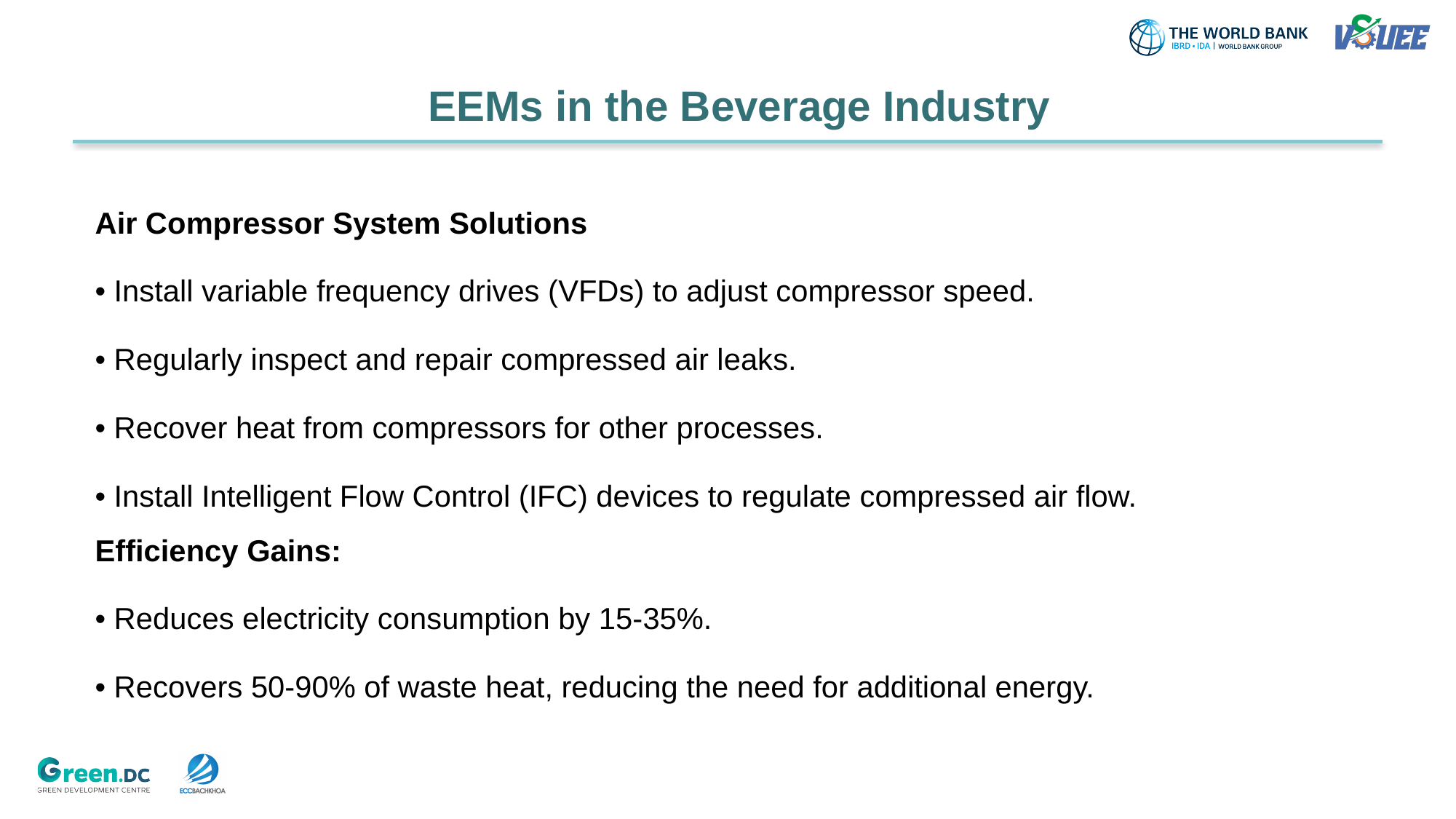

# EEMs in the Beverage Industry
Air Compressor System Solutions
• Install variable frequency drives (VFDs) to adjust compressor speed.
• Regularly inspect and repair compressed air leaks.
• Recover heat from compressors for other processes.
• Install Intelligent Flow Control (IFC) devices to regulate compressed air flow.
Efficiency Gains:
• Reduces electricity consumption by 15-35%.
• Recovers 50-90% of waste heat, reducing the need for additional energy.